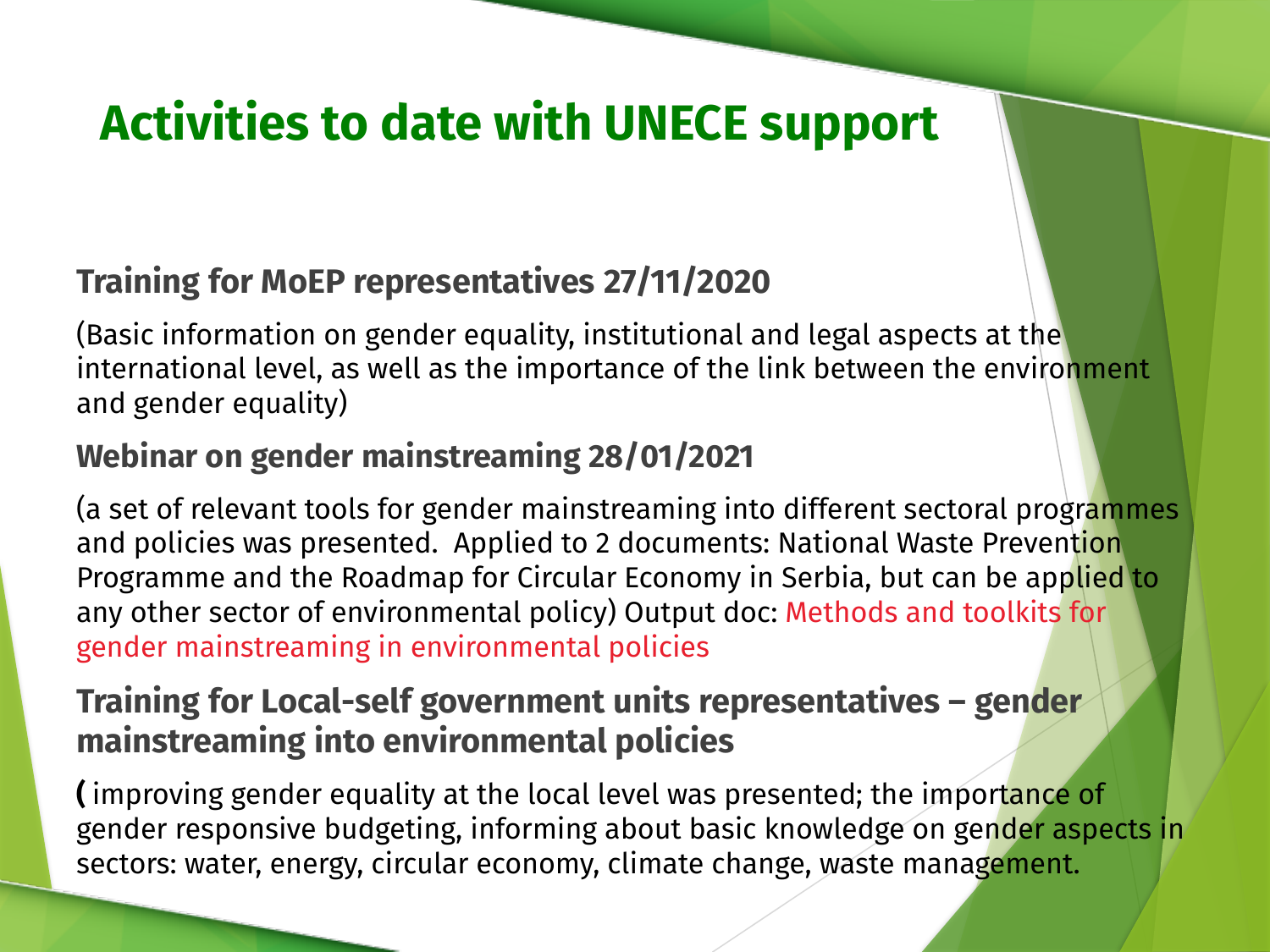

# Activities to date with UNECE support
Training for MoEP representatives 27/11/2020
(Basic information on gender equality, institutional and legal aspects at the international level, as well as the importance of the link between the environment and gender equality)
Webinar on gender mainstreaming 28/01/2021
(a set of relevant tools for gender mainstreaming into different sectoral programmes and policies was presented.  Applied to 2 documents: National Waste Prevention Programme and the Roadmap for Circular Economy in Serbia, but can be applied to any other sector of environmental policy) Output doc: Methods and toolkits for gender mainstreaming in environmental policies
Training for Local-self government units representatives – gender mainstreaming into environmental policies
( improving gender equality at the local level was presented; the importance of gender responsive budgeting, informing about basic knowledge on gender aspects in sectors: water, energy, circular economy, climate change, waste management.